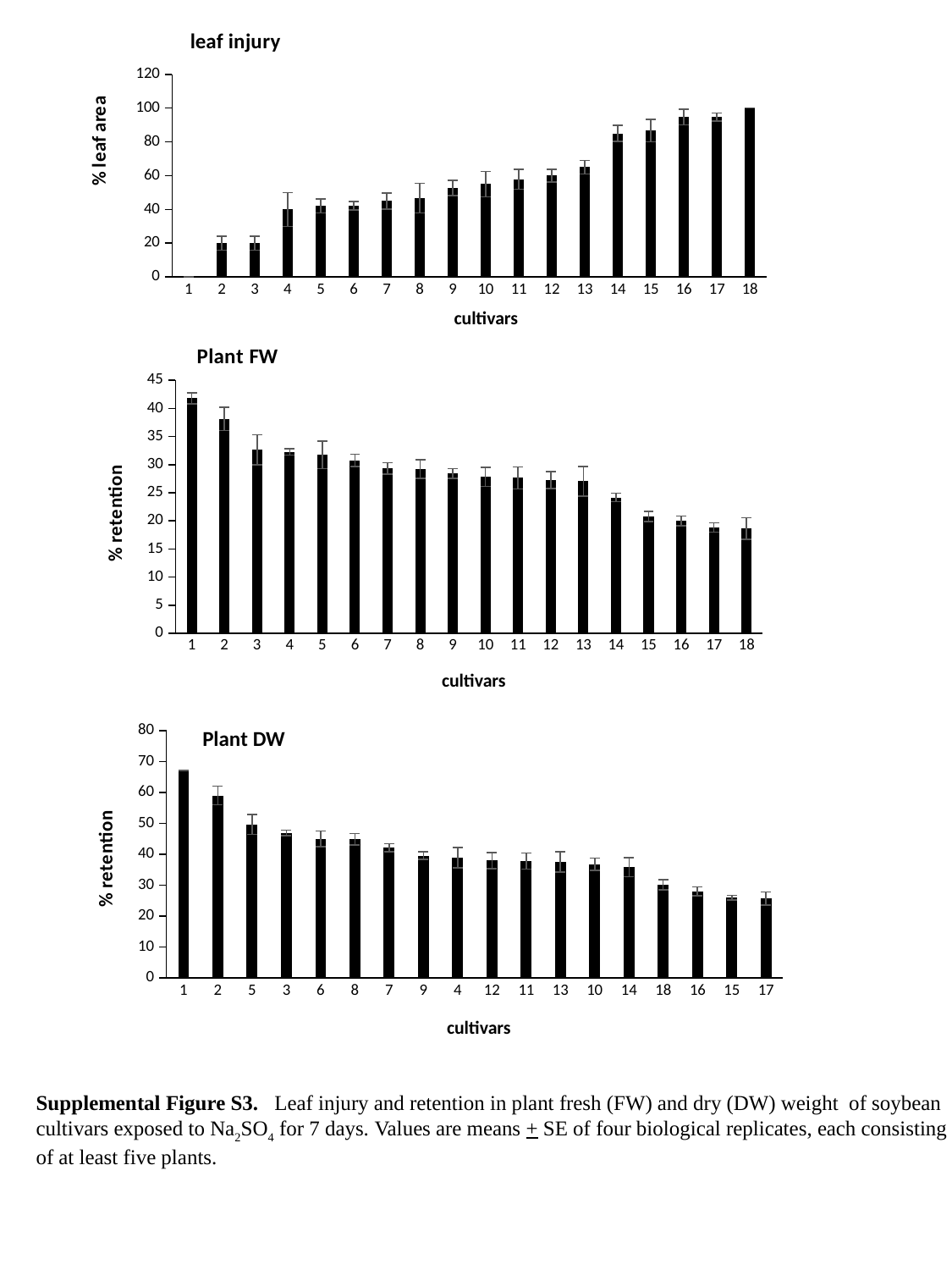

### Chart: leaf injury

| Category |  injury % |
|---|---|
| 1 | 0.0 |
| 2 | 20.0 |
| 3 | 20.0 |
| 4 | 40.0 |
| 5 | 42.10526315789473 |
| 6 | 42.10526315789473 |
| 7 | 45.0 |
| 8 | 46.666666666666664 |
| 9 | 52.63157894736842 |
| 10 | 55.00000000000001 |
| 11 | 57.89473684210527 |
| 12 | 60.0 |
| 13 | 65.0 |
| 14 | 85.0 |
| 15 | 86.66666666666667 |
| 16 | 94.73684210526315 |
| 17 | 94.73684210526315 |
| 18 | 100.0 |
cultivars

### Chart: Plant FW

| Category | Retention % in total fresh wt = SSI |
|---|---|
| 1 | 41.793721973094165 |
| 2 | 38.11274509803922 |
| 3 | 32.64462809917356 |
| 4 | 32.26435152374202 |
| 5 | 31.73553719008264 |
| 6 | 30.78101736972704 |
| 7 | 29.326710816777037 |
| 8 | 29.213071895424832 |
| 9 | 28.433763373190686 |
| 10 | 27.83644791666667 |
| 11 | 27.652068126520703 |
| 12 | 27.23104693140793 |
| 13 | 27.039243167484244 |
| 14 | 24.154589371980663 |
| 15 | 20.758225108225105 |
| 16 | 19.998447204968954 |
| 17 | 18.796033994334294 |
| 18 | 18.643145515183434 |
cultivars

### Chart

| Category | retention % |
|---|---|
| 1 | 67.05263157894737 |
| 2 | 59.0 |
| 5 | 49.62916666666667 |
| 3 | 46.875 |
| 6 | 44.95969049373619 |
| 8 | 44.86274509803923 |
| 7 | 42.13465783664459 |
| 9 | 39.525948103792416 |
| 4 | 38.8551724137931 |
| 12 | 37.931654676258994 |
| 11 | 37.790076335877856 |
| 13 | 37.53289473684211 |
| 10 | 36.72729044834308 |
| 14 | 35.83333333333333 |
| 18 | 30.153846153846146 |
| 16 | 27.976315789473688 |
| 15 | 25.903680981595087 |
| 17 | 25.659459459459455 |
Plant DW
cultivars
Supplemental Figure S3.   Leaf injury and retention in plant fresh (FW) and dry (DW) weight  of soybean
cultivars exposed to Na2SO4 for 7 days. Values are means + SE of four biological replicates, each consisting
of at least five plants.